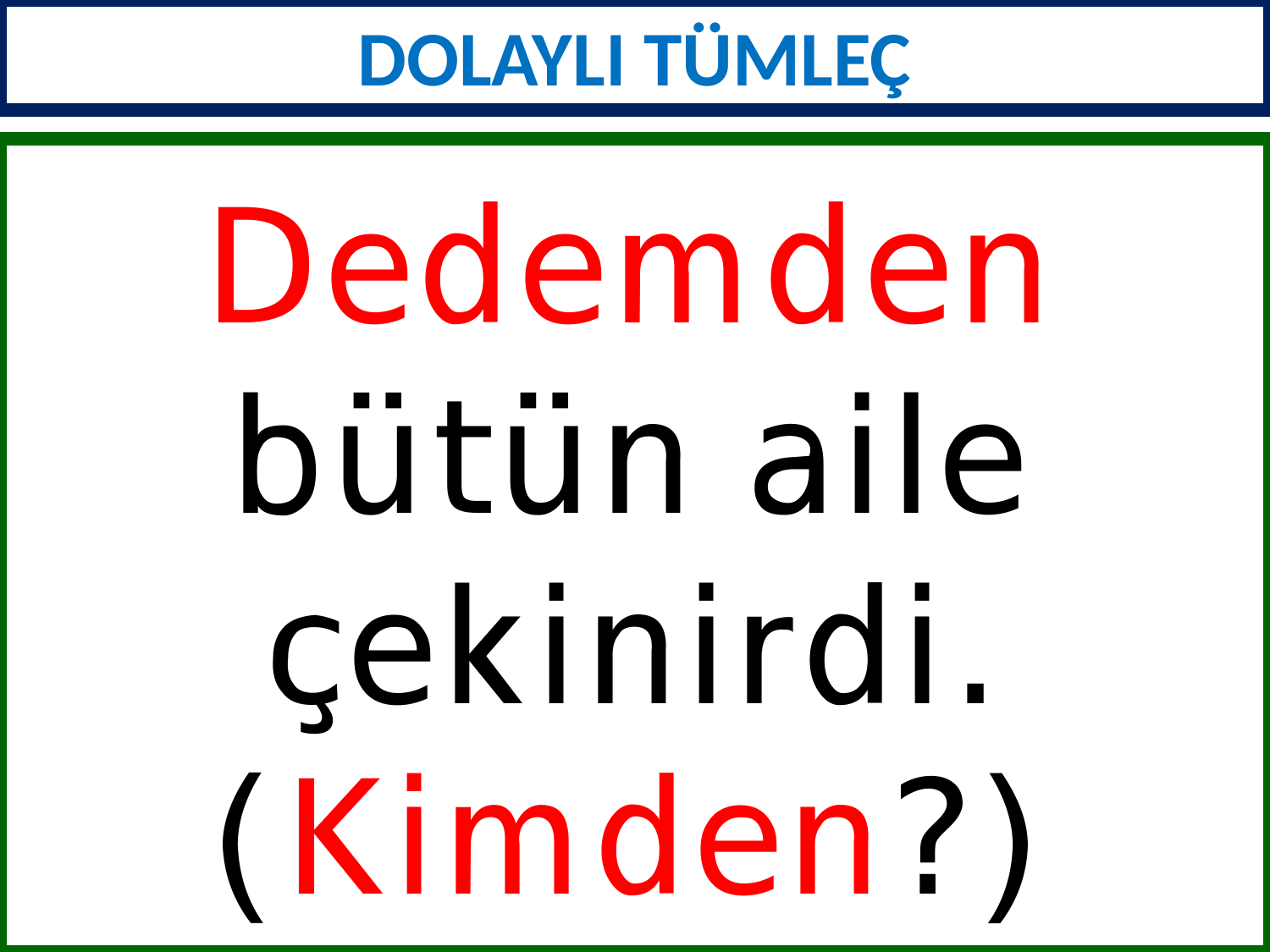

DOLAYLI TÜMLEÇ
Dedemden bütün aile çekinirdi.
(Kimden?)